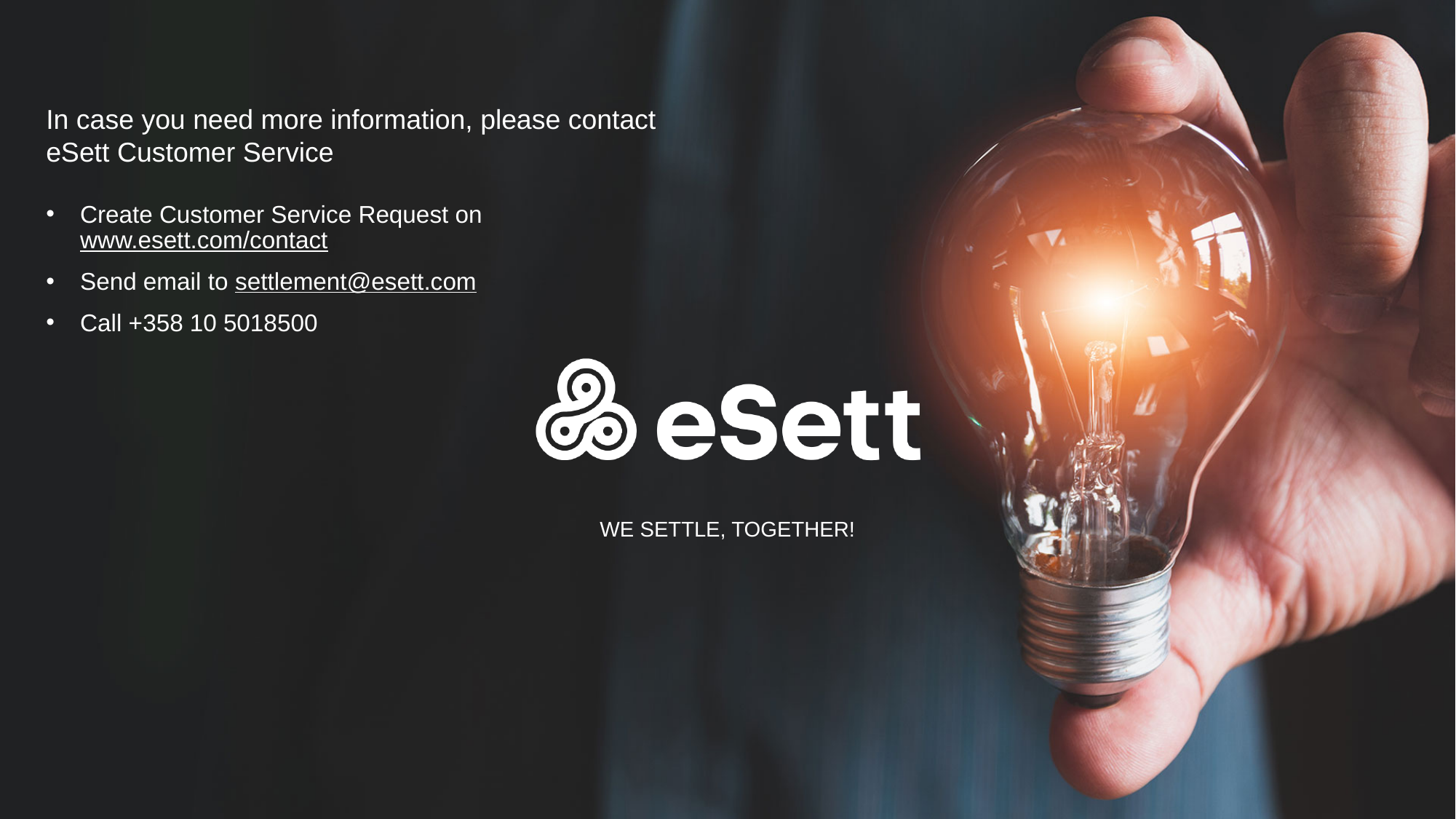

In case you need more information, please contact
eSett Customer Service
Create Customer Service Request on www.esett.com/contact
Send email to settlement@esett.com
Call +358 10 5018500